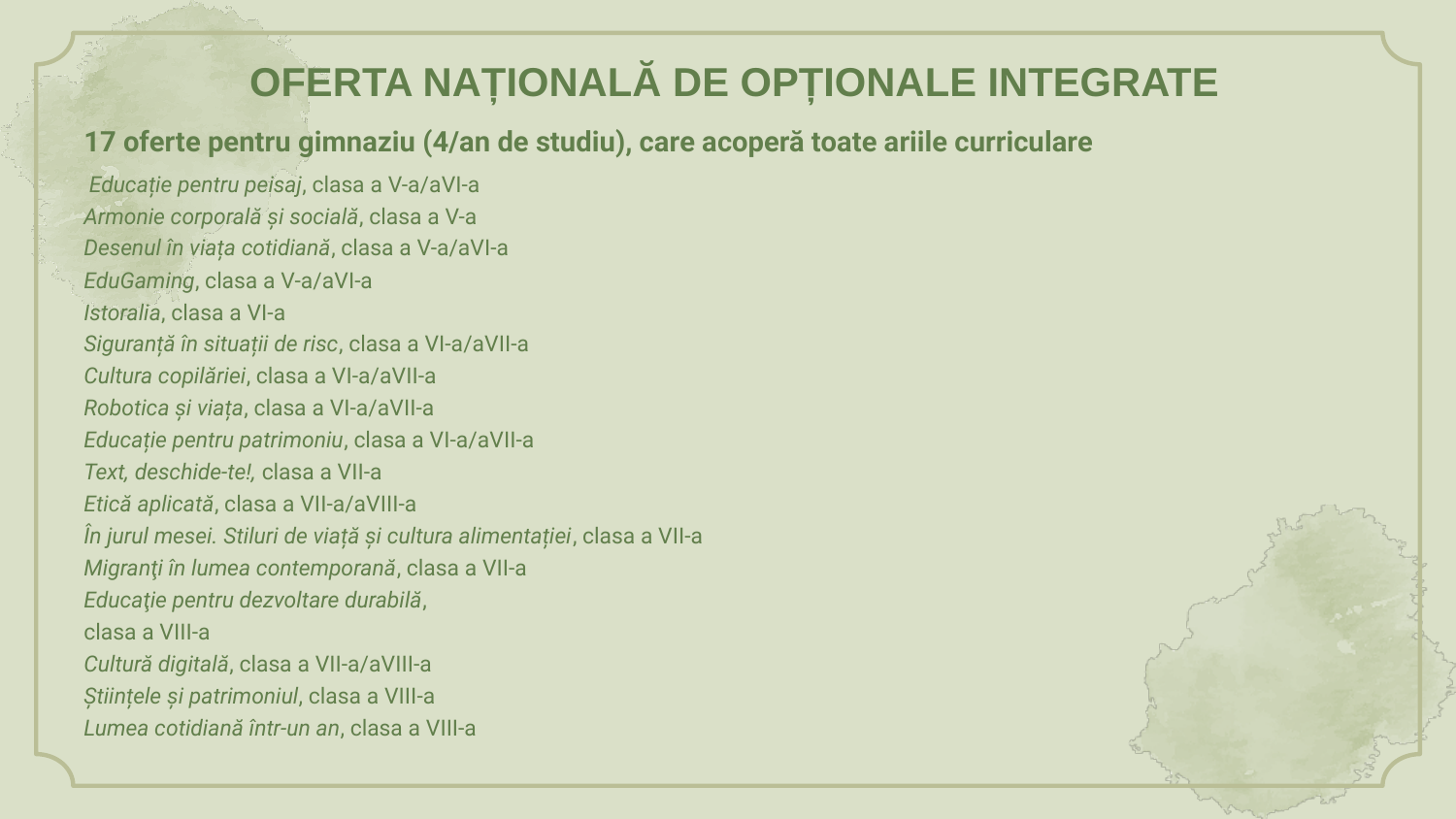

# OFERTA NAȚIONALĂ DE OPȚIONALE INTEGRATE
17 oferte pentru gimnaziu (4/an de studiu), care acoperă toate ariile curriculare
 Educație pentru peisaj, clasa a V-a/aVI-a
Armonie corporală și socială, clasa a V-a
Desenul în viața cotidiană, clasa a V-a/aVI-a
EduGaming, clasa a V-a/aVI-a
Istoralia, clasa a VI-a
Siguranță în situații de risc, clasa a VI-a/aVII-a
Cultura copilăriei, clasa a VI-a/aVII-a
Robotica și viața, clasa a VI-a/aVII-a
Educație pentru patrimoniu, clasa a VI-a/aVII-a
Text, deschide-te!, clasa a VII-a
Etică aplicată, clasa a VII-a/aVIII-a
În jurul mesei. Stiluri de viață și cultura alimentației, clasa a VII-a
Migranţi în lumea contemporană, clasa a VII-a
Educaţie pentru dezvoltare durabilă,
clasa a VIII-a
Cultură digitală, clasa a VII-a/aVIII-a
Științele şi patrimoniul, clasa a VIII-a
Lumea cotidiană într-un an, clasa a VIII-a